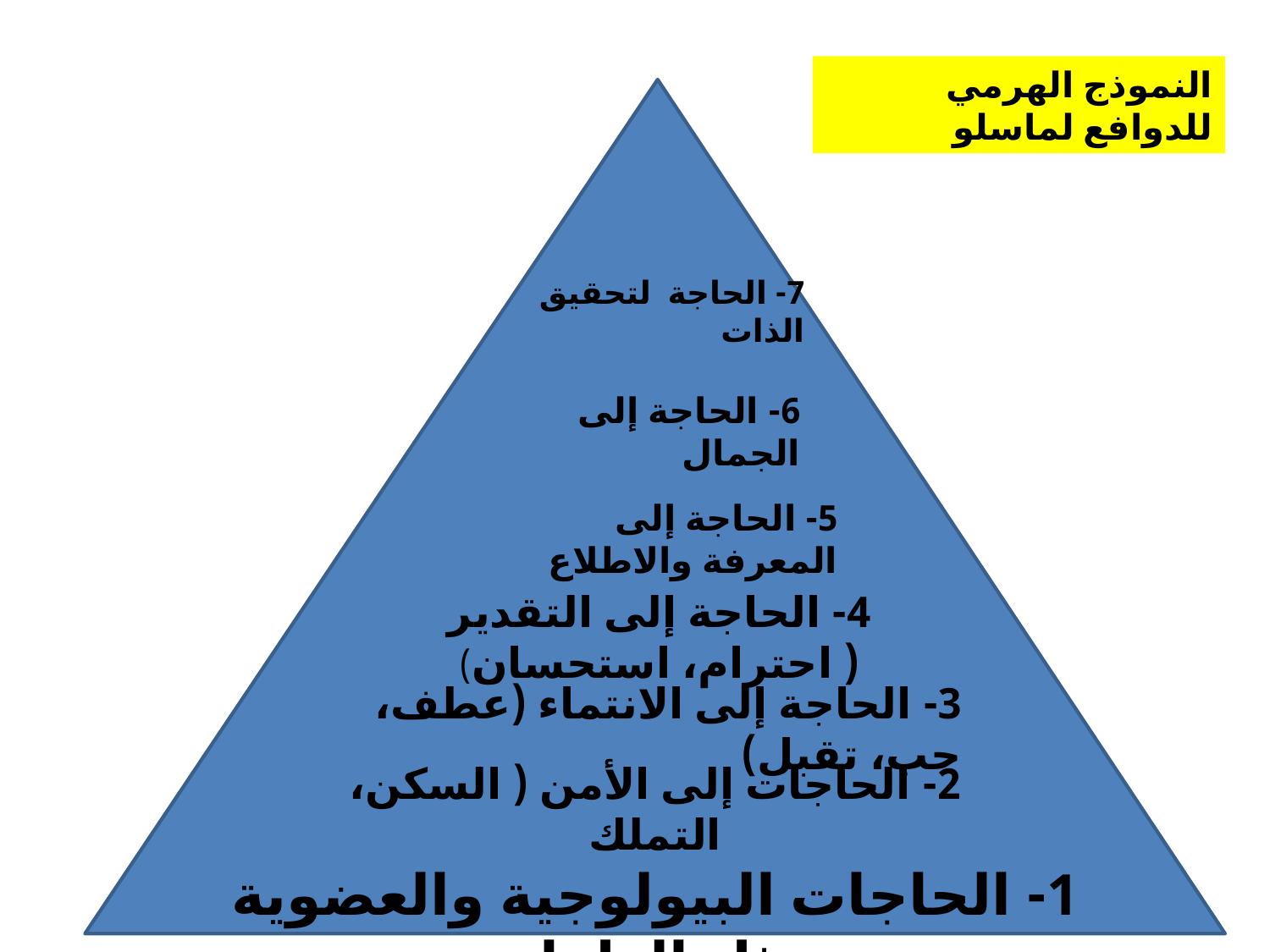

النموذج الهرمي للدوافع لماسلو

7- الحاجة  لتحقيق الذات
6- الحاجة إلى الجمال
5- الحاجة إلى المعرفة والاطلاع
4- الحاجة إلى التقدير ( احترام، استحسان)
3- الحاجة إلى الانتماء (عطف، حب، تقبل)
2- الحاجات إلى الأمن ( السكن، التملك
1- الحاجات البيولوجية والعضوية مثل الطعام